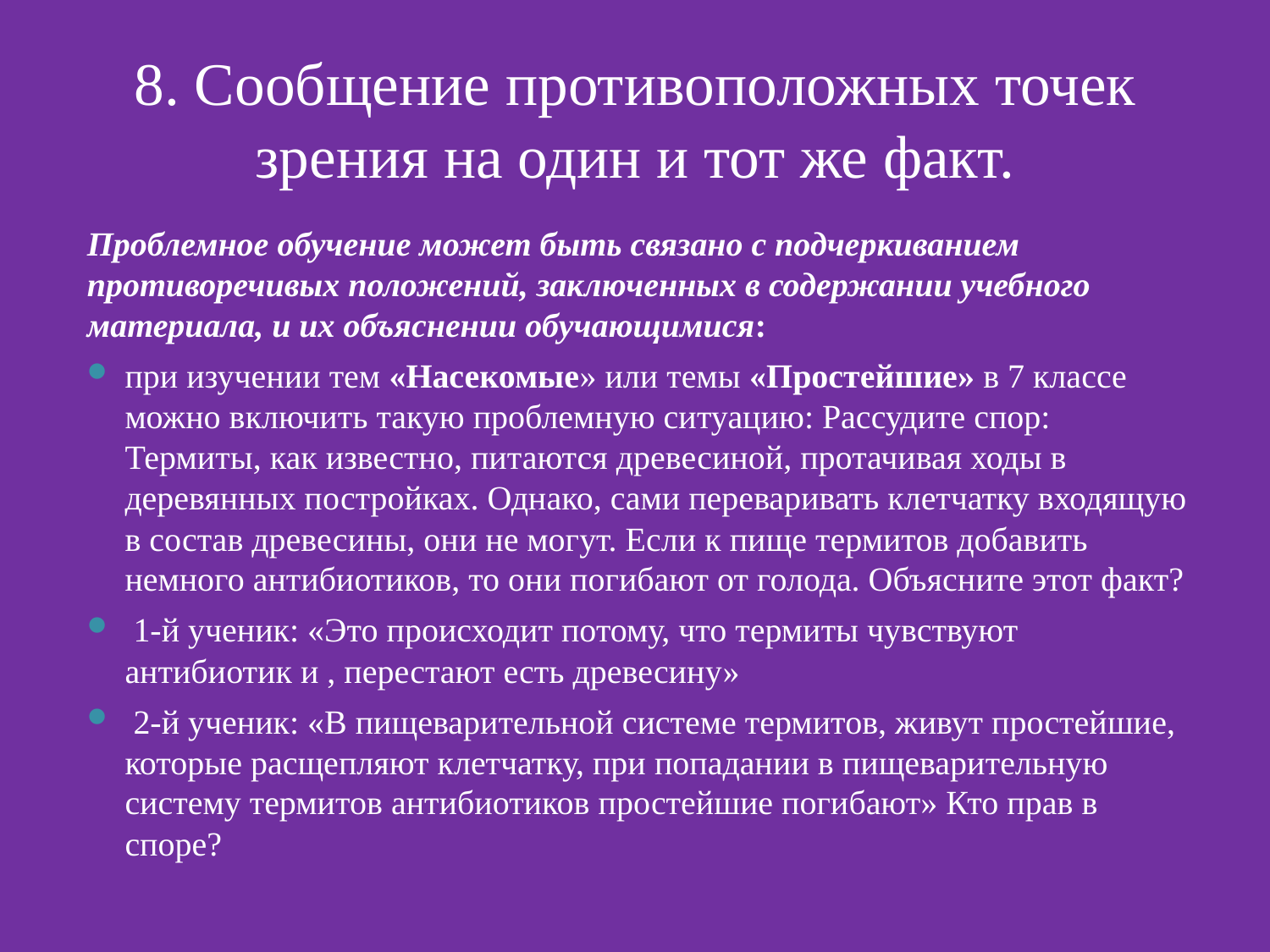

# 8. Сообщение противоположных точек зрения на один и тот же факт.
Проблемное обучение может быть связано с подчеркиванием противоречивых положений, заключенных в содержании учебного материала, и их объяснении обучающимися:
при изучении тем «Насекомые» или темы «Простейшие» в 7 классе можно включить такую проблемную ситуацию: Рассудите спор: Термиты, как известно, питаются древесиной, протачивая ходы в деревянных постройках. Однако, сами переваривать клетчатку входящую в состав древесины, они не могут. Если к пище термитов добавить немного антибиотиков, то они погибают от голода. Объясните этот факт?
 1-й ученик: «Это происходит потому, что термиты чувствуют антибиотик и , перестают есть древесину»
 2-й ученик: «В пищеварительной системе термитов, живут простейшие, которые расщепляют клетчатку, при попадании в пищеварительную систему термитов антибиотиков простейшие погибают» Кто прав в споре?